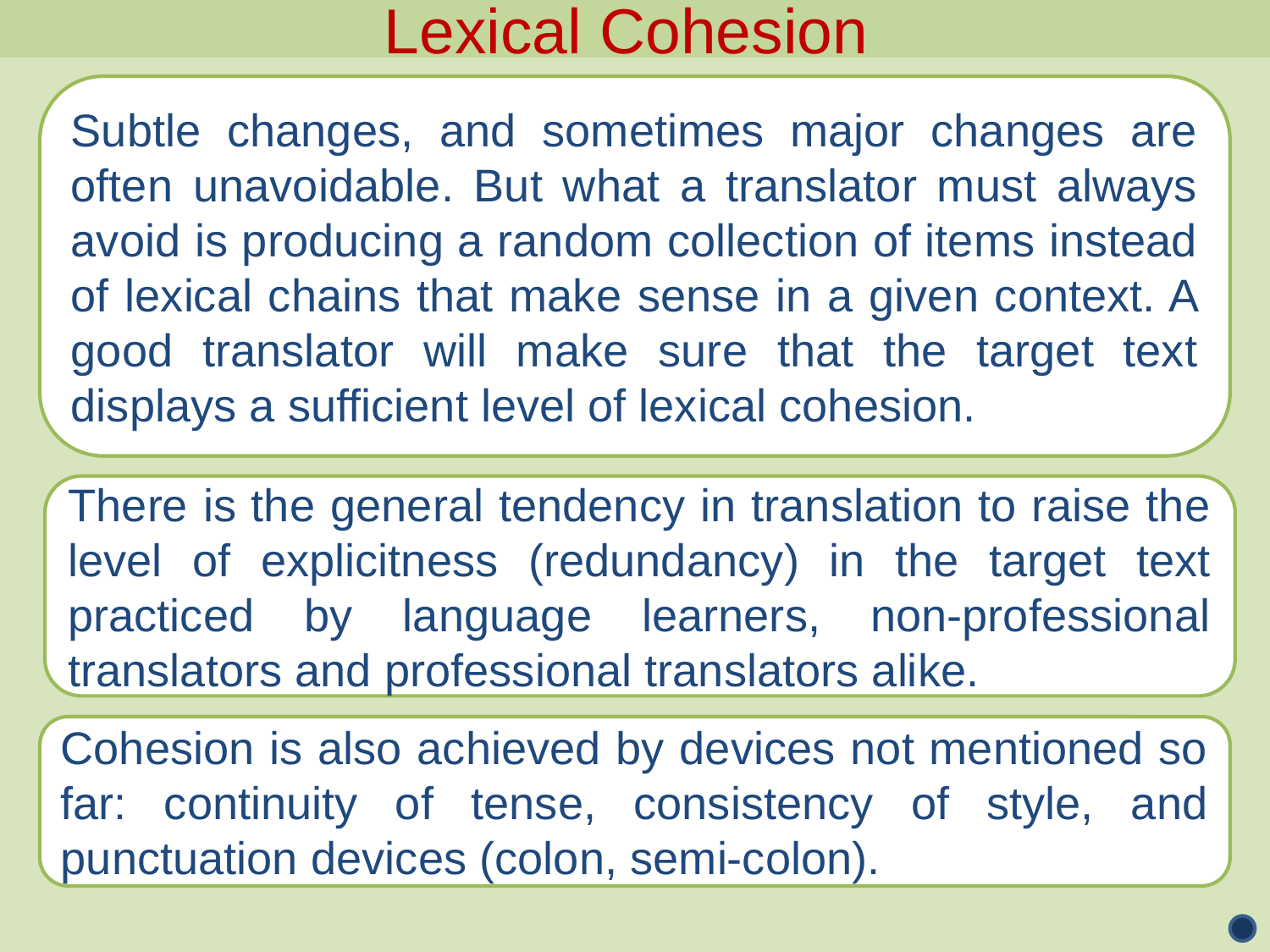

Lexical Cohesion
Subtle changes, and sometimes major changes are often unavoidable. But what a translator must always avoid is producing a random collection of items instead of lexical chains that make sense in a given context. A good translator will make sure that the target text displays a sufficient level of lexical cohesion.
There is the general tendency in translation to raise the level of explicitness (redundancy) in the target text practiced by language learners, non-professional translators and professional translators alike.
Cohesion is also achieved by devices not mentioned so far: continuity of tense, consistency of style, and punctuation devices (colon, semi-colon).